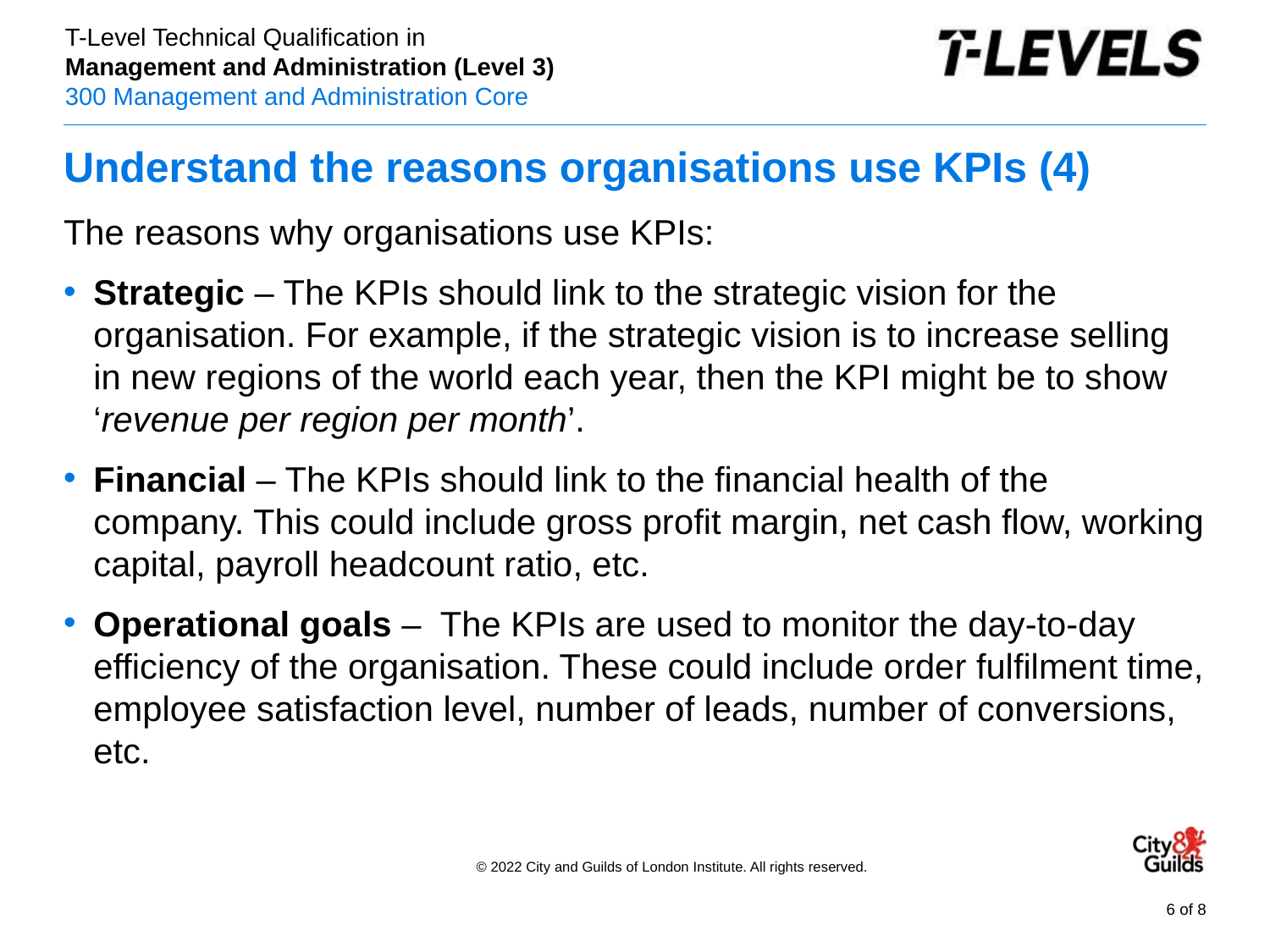

# Understand the reasons organisations use KPIs (4)
The reasons why organisations use KPIs:
Strategic – The KPIs should link to the strategic vision for the organisation. For example, if the strategic vision is to increase selling in new regions of the world each year, then the KPI might be to show ‘revenue per region per month’.
Financial – The KPIs should link to the financial health of the company. This could include gross profit margin, net cash flow, working capital, payroll headcount ratio, etc.
Operational goals –  The KPIs are used to monitor the day-to-day efficiency of the organisation. These could include order fulfilment time, employee satisfaction level, number of leads, number of conversions, etc.